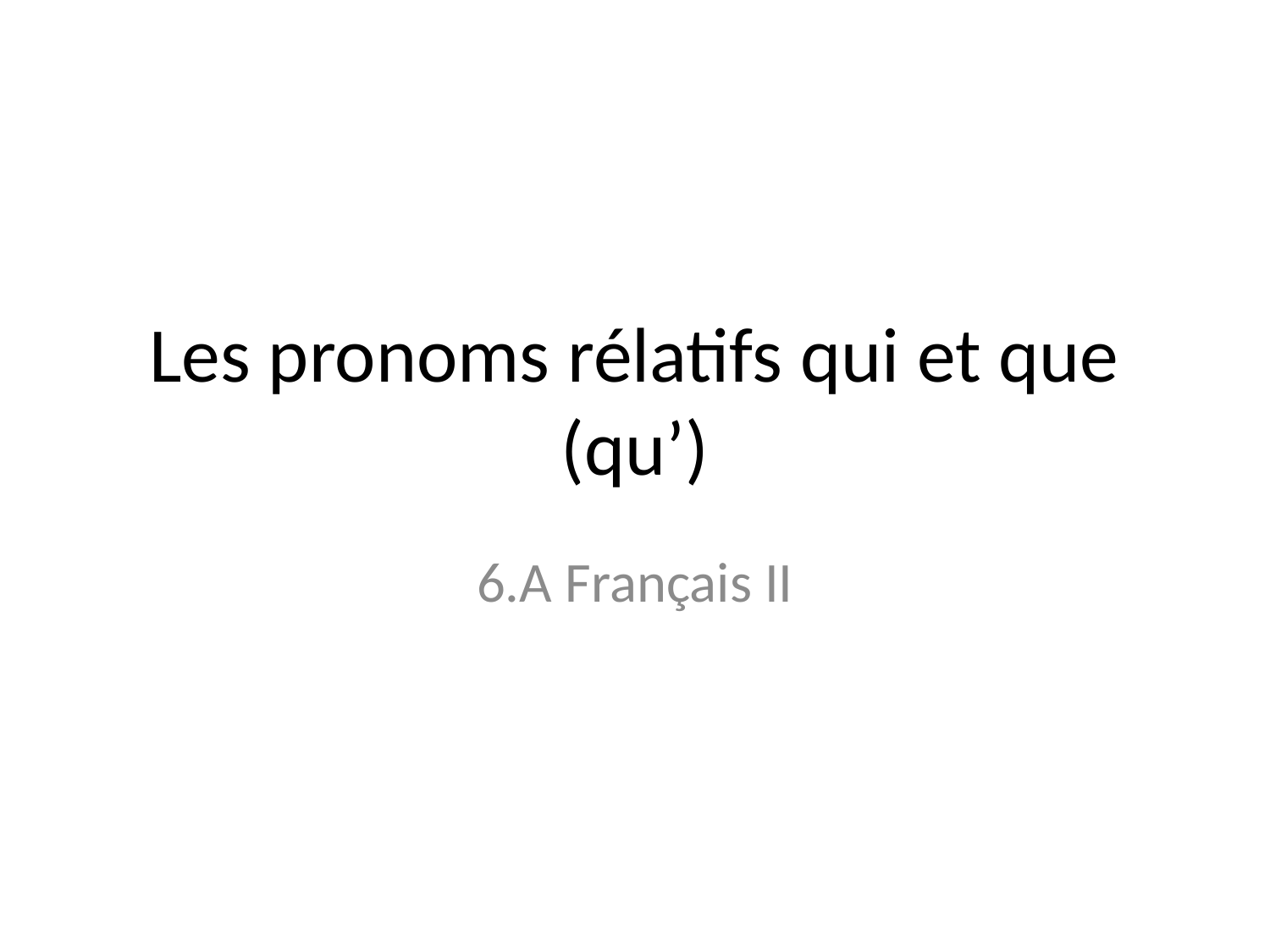

# Les pronoms rélatifs qui et que (qu’)
6.A Français II